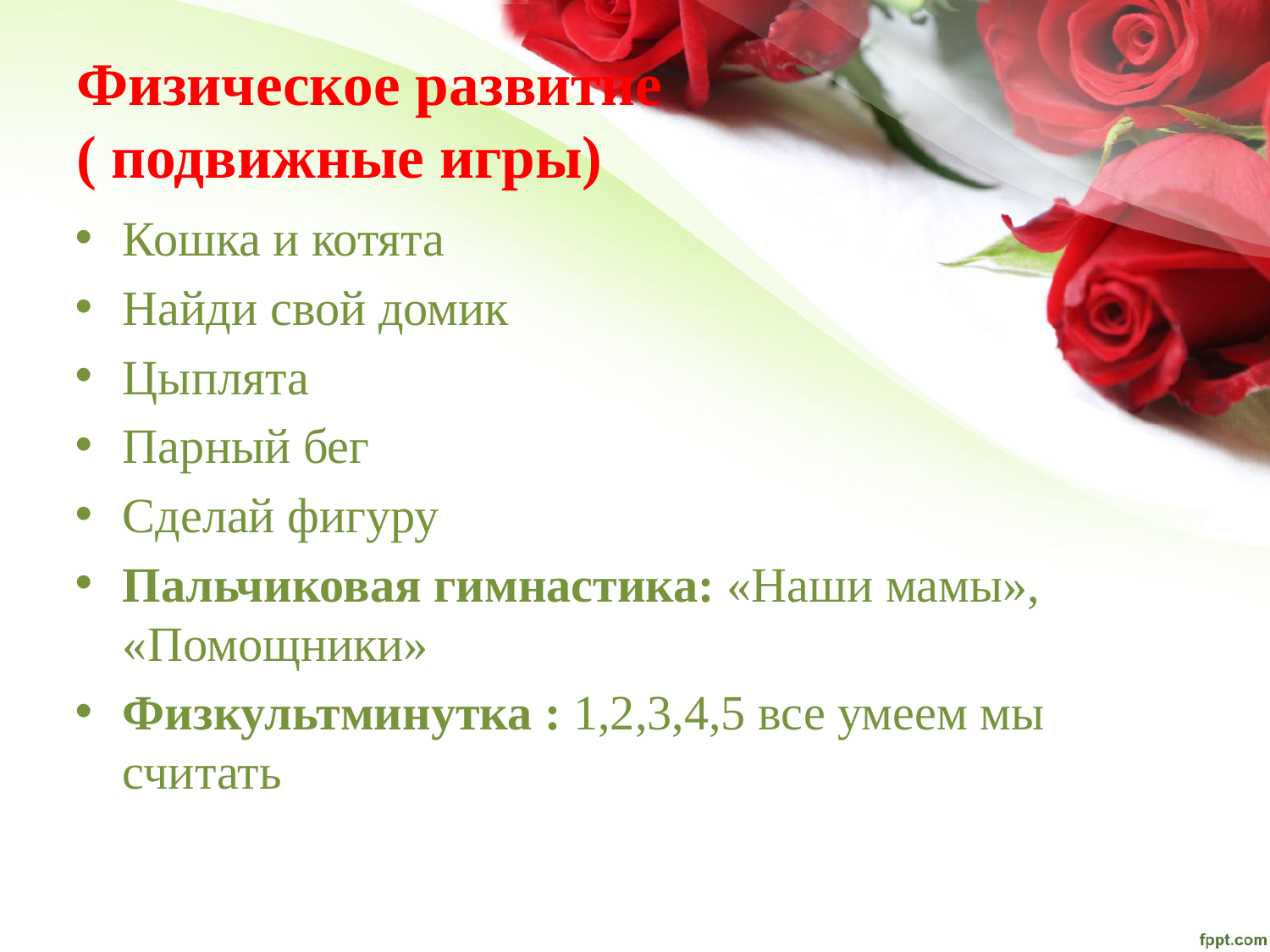

# Физическое развитие ( подвижные игры)
Кошка и котята
Найди свой домик
Цыплята
Парный бег
Сделай фигуру
Пальчиковая гимнастика: «Наши мамы», «Помощники»
Физкультминутка : 1,2,3,4,5 все умеем мы считать